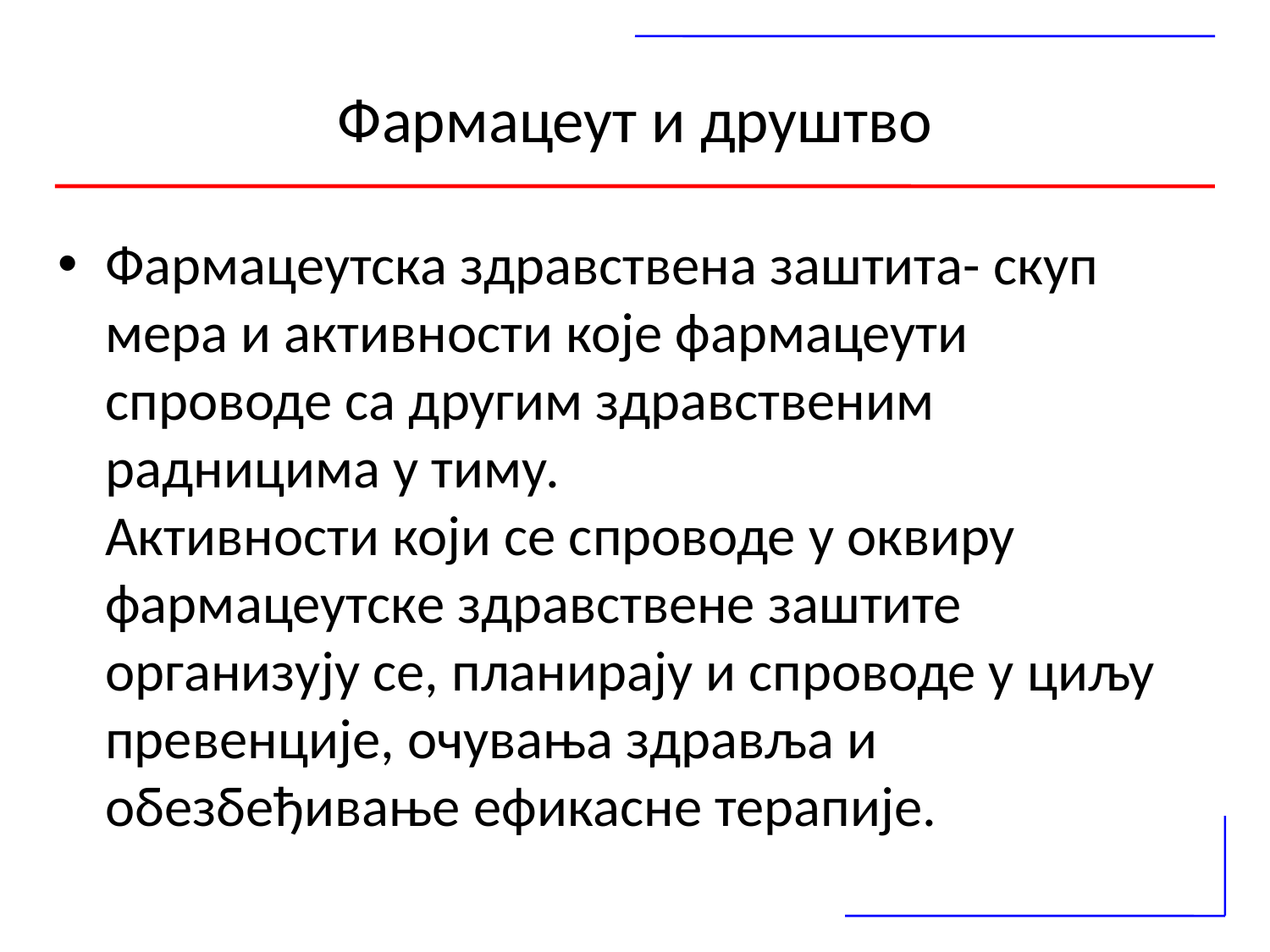

# Фармацеут и друштво
Фармацеутска здравствена заштита- скуп мера и активности које фармацеути спроводе са другим здравственим радницима у тиму.
Активности који се спроводе у оквиру фармацеутске здравствене заштите организују се, планирају и спроводе у циљу превенције, очувања здравља и обезбеђивање ефикасне терапије.